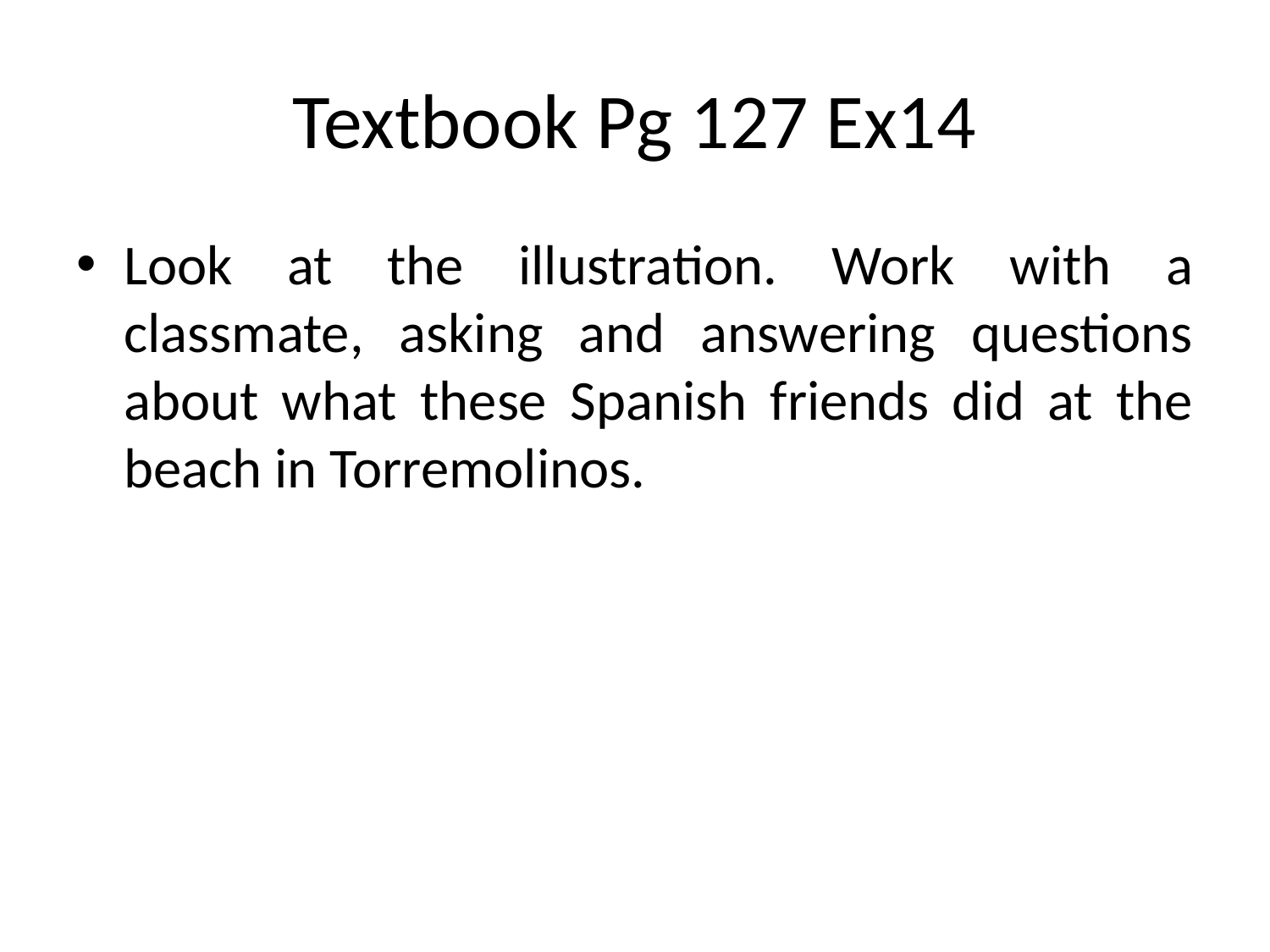

# Textbook Pg 127 Ex14
Look at the illustration. Work with a classmate, asking and answering questions about what these Spanish friends did at the beach in Torremolinos.